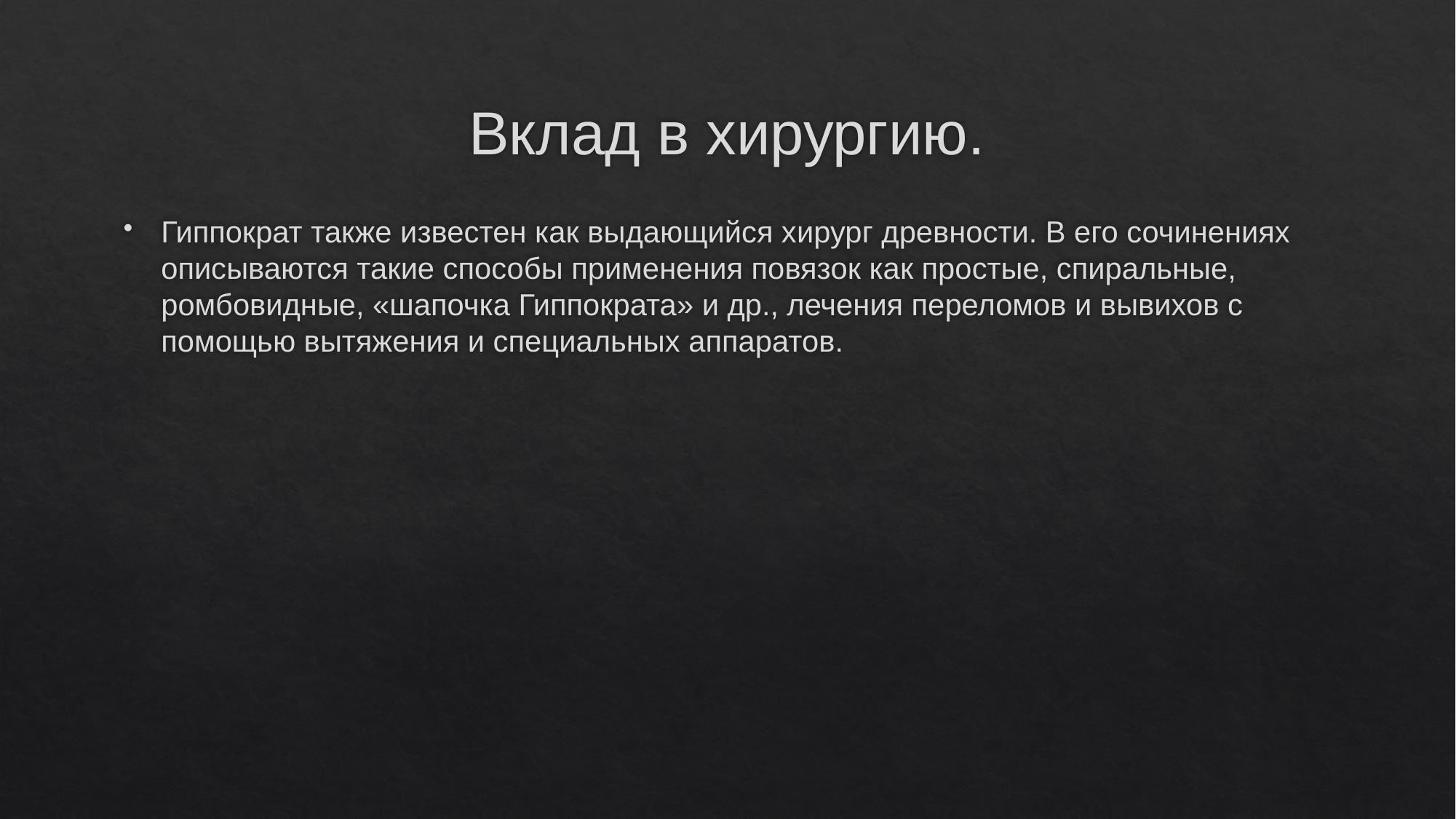

# Вклад в хирургию.
Гиппократ также известен как выдающийся хирург древности. В его сочинениях описываются такие способы применения повязок как простые, спиральные, ромбовидные, «шапочка Гиппократа» и др., лечения переломов и вывихов с помощью вытяжения и специальных аппаратов.